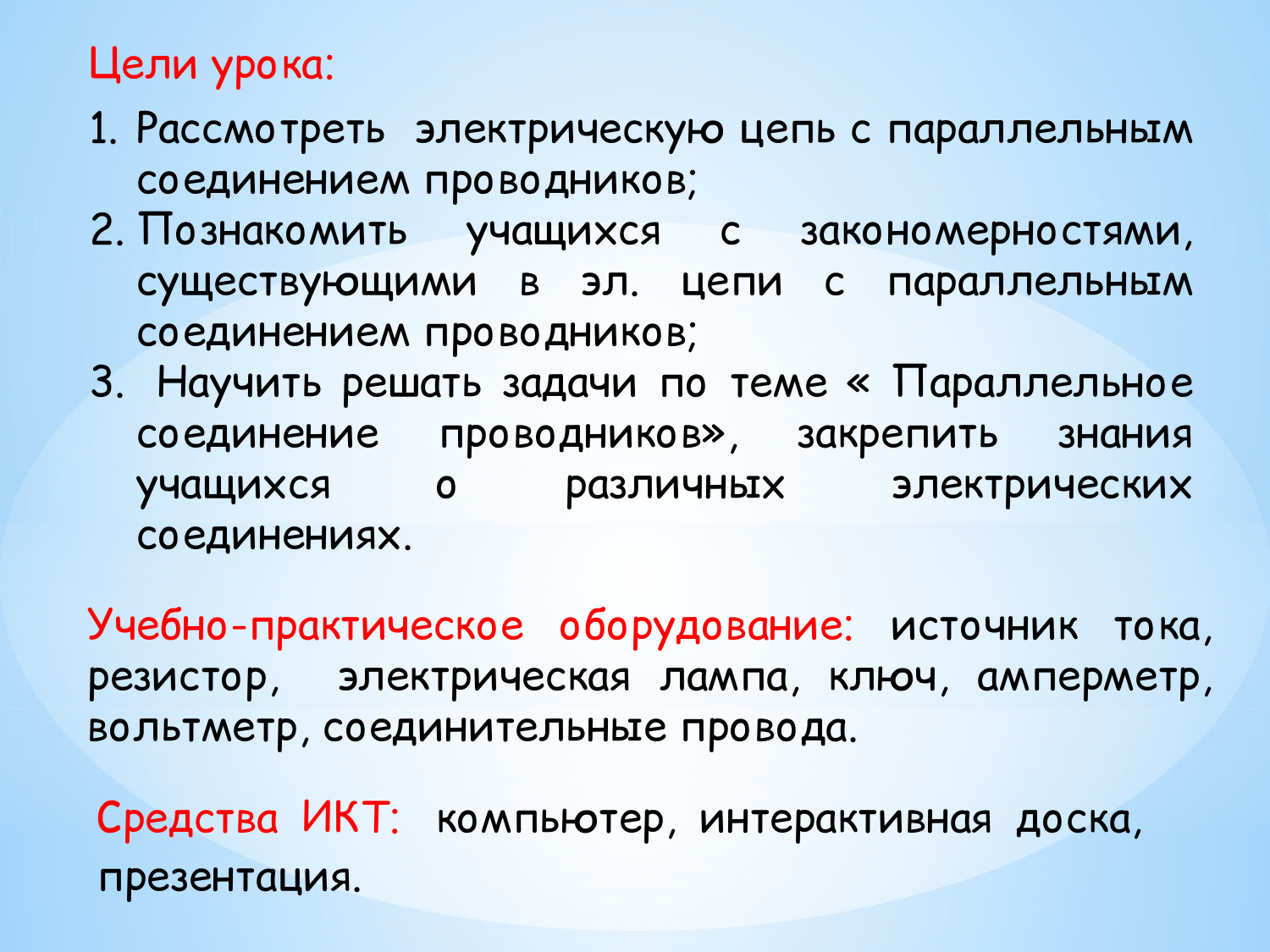

Цели урока:
Рассмотреть  электрическую цепь с параллельным соединением проводников;
Познакомить учащихся с закономерностями, существующими в эл. цепи с параллельным соединением проводников;
 Научить решать задачи по теме « Параллельное соединение проводников», закрепить знания учащихся о различных электрических соединениях.
Учебно-практическое оборудование: источник тока, резистор,  электрическая лампа, ключ, амперметр, вольтметр, соединительные провода.
Средства ИКТ:  компьютер, интерактивная доска, презентация.